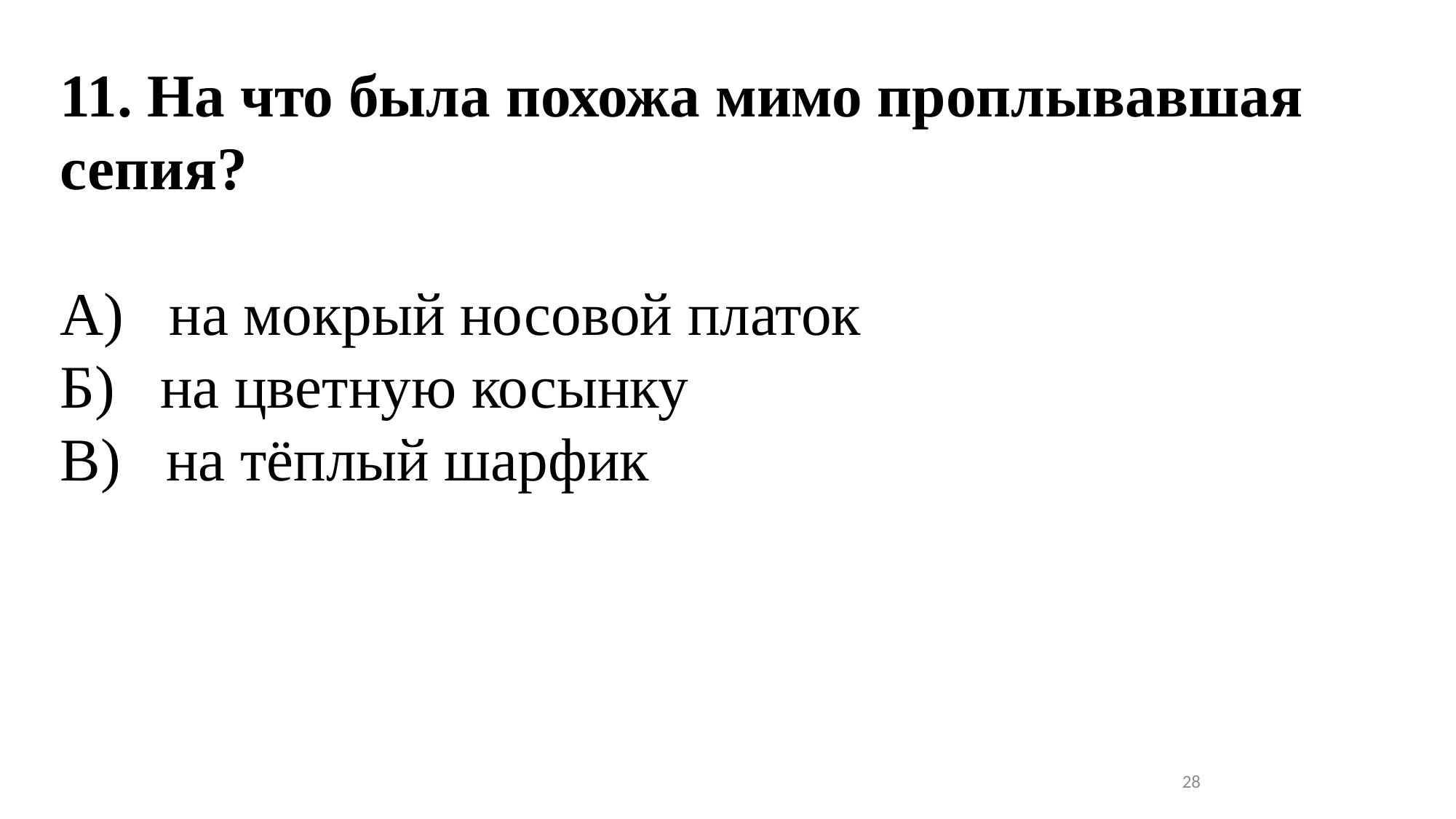

11. На что была похожа мимо проплывавшая сепия?

А)   на мокрый носовой платок
Б)   на цветную косынку
В)   на тёплый шарфик

28